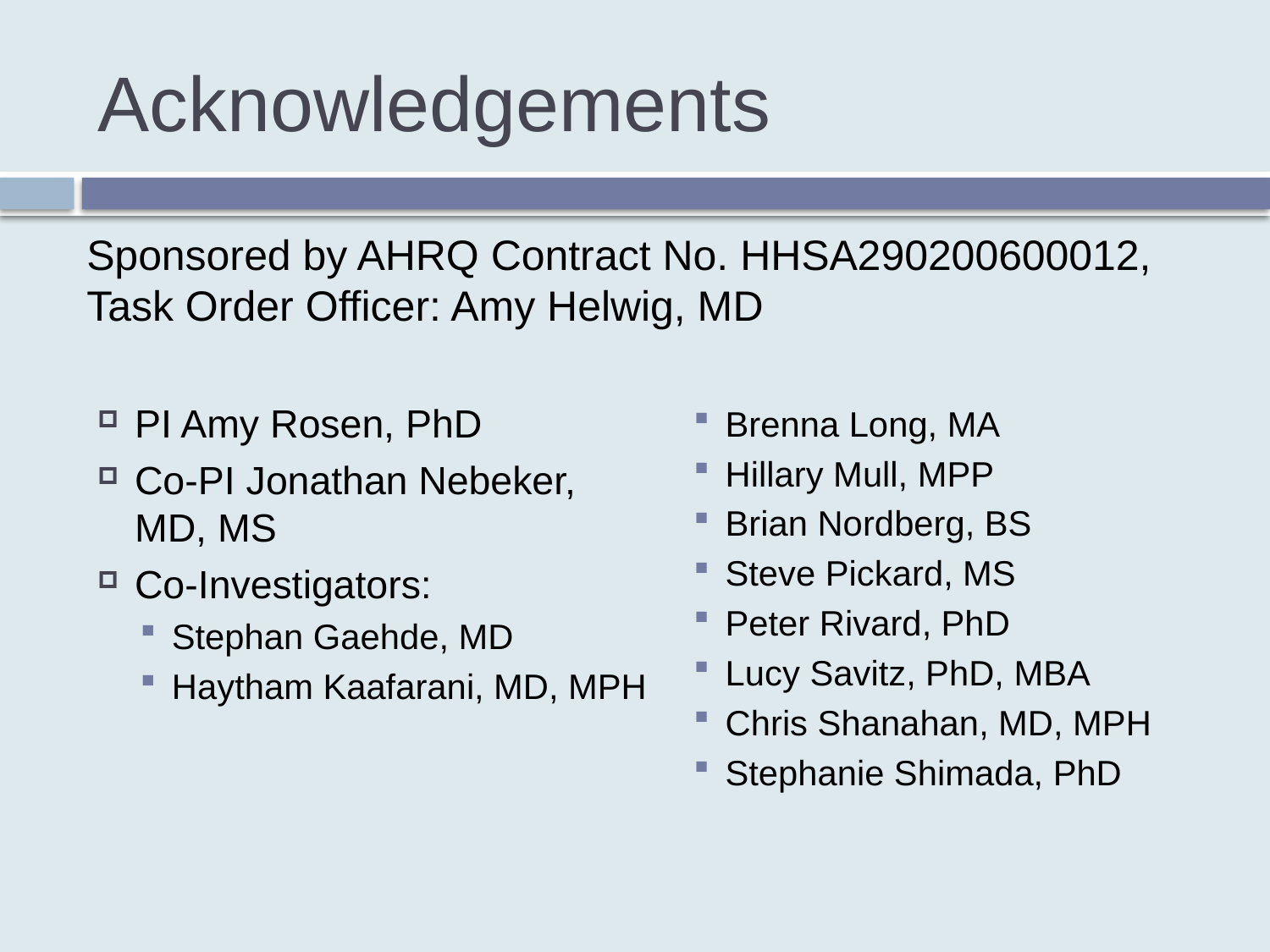

# Acknowledgements
Sponsored by AHRQ Contract No. HHSA290200600012, Task Order Officer: Amy Helwig, MD

PI Amy Rosen, PhD
Co-PI Jonathan Nebeker, MD, MS
Co-Investigators:
Stephan Gaehde, MD
Haytham Kaafarani, MD, MPH

Brenna Long, MA
Hillary Mull, MPP
Brian Nordberg, BS
Steve Pickard, MS
Peter Rivard, PhD
Lucy Savitz, PhD, MBA
Chris Shanahan, MD, MPH
Stephanie Shimada, PhD